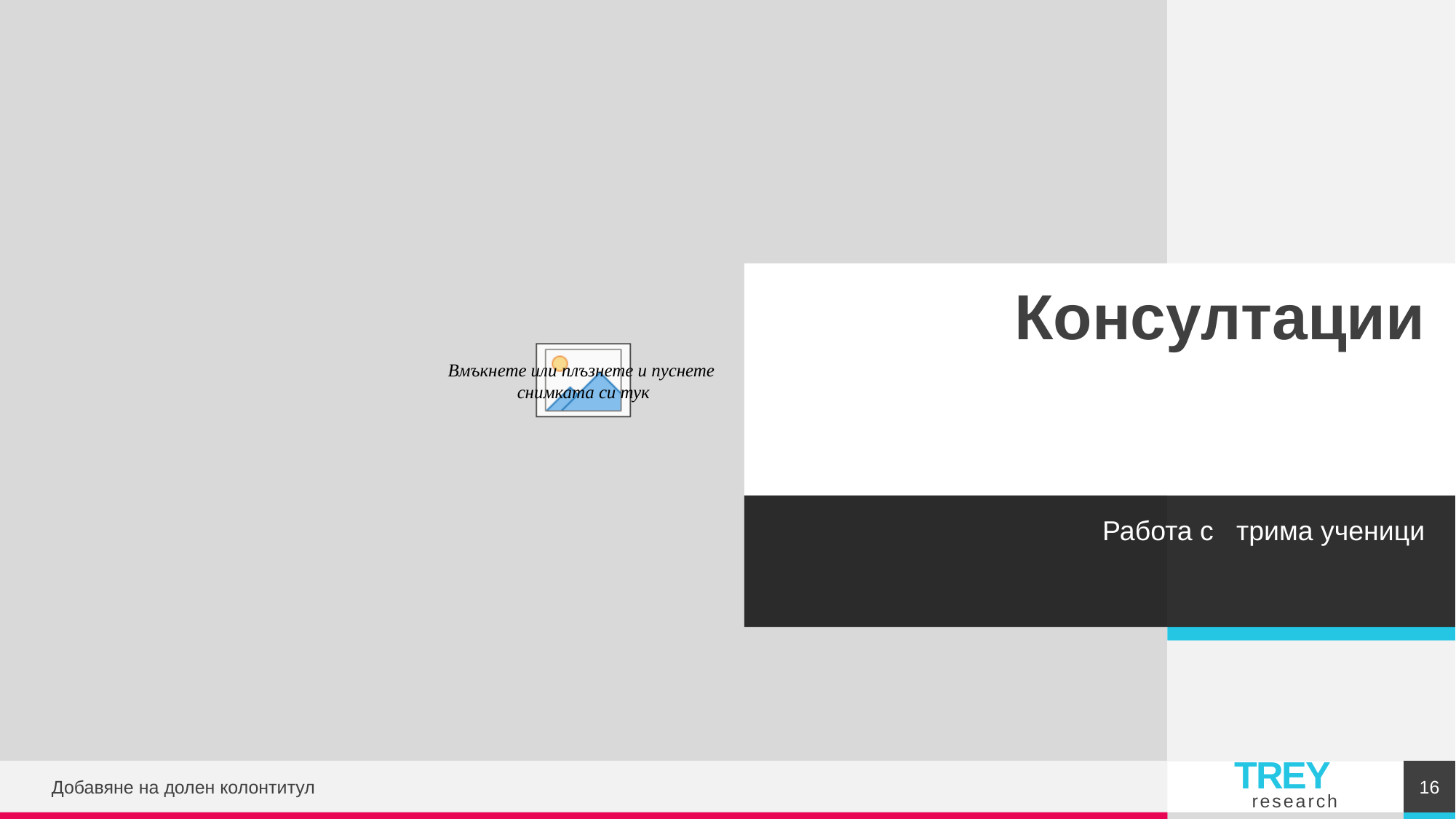

# Консултации
Работа с   трима ученици
16
Добавяне на долен колонтитул